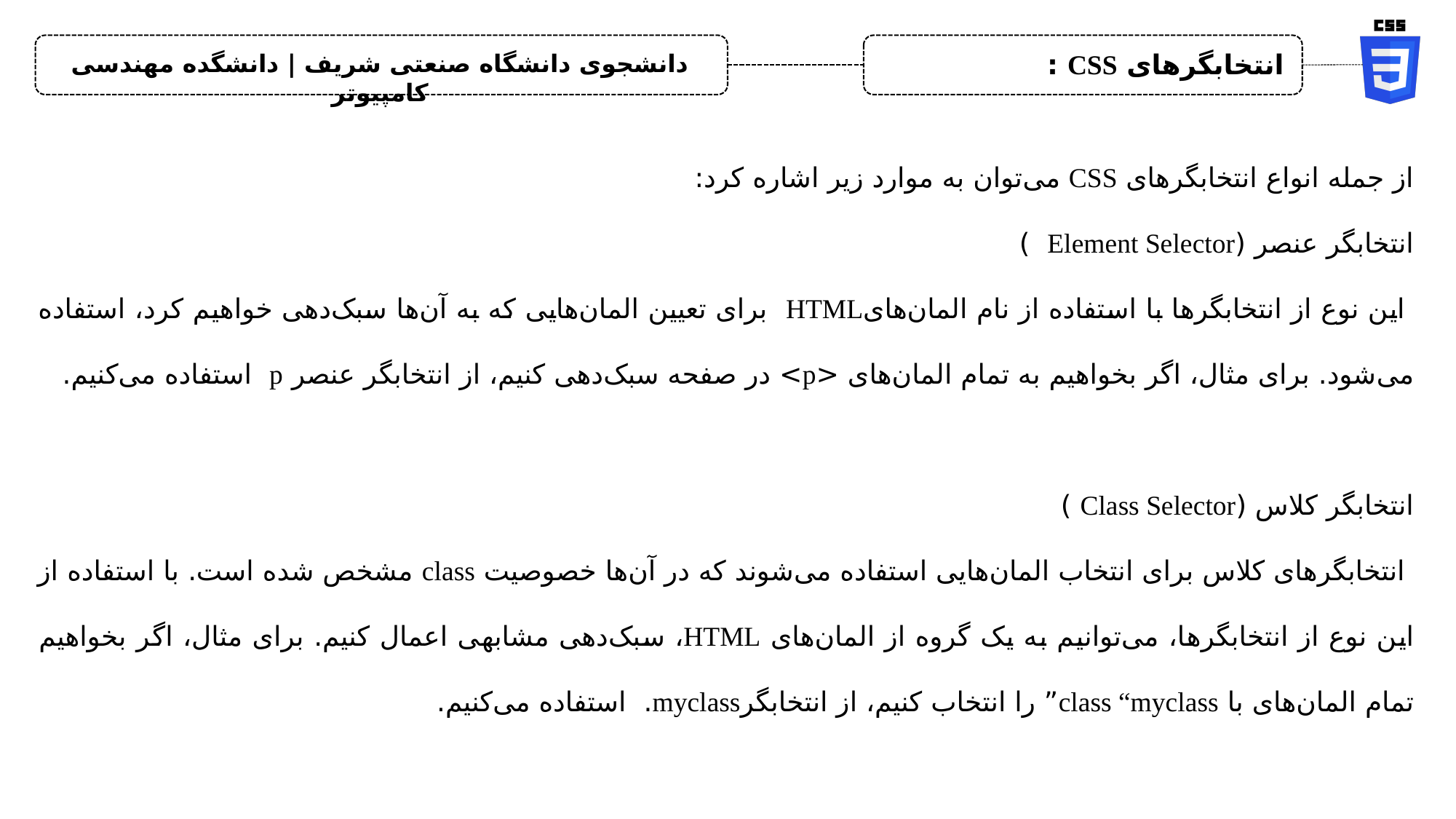

انتخابگرهای CSS :
دانشجوی دانشگاه صنعتی شریف | دانشگده مهندسی کامپیوتر
از جمله انواع انتخابگرهای CSS می‌توان به موارد زیر اشاره کرد:
انتخابگر عنصر (Element Selector  )
 این نوع از انتخابگرها با استفاده از نام المان‌هایHTML  برای تعیین المان‌هایی که به آن‌ها سبک‌دهی خواهیم کرد، استفاده می‌شود. برای مثال، اگر بخواهیم به تمام المان‌های <p> در صفحه سبک‌دهی کنیم، از انتخابگر عنصر p  استفاده می‌کنیم.

انتخابگر کلاس (Class Selector )
 انتخابگرهای کلاس برای انتخاب المان‌هایی استفاده می‌شوند که در آن‌ها خصوصیت class مشخص شده است. با استفاده از این نوع از انتخابگرها، می‌توانیم به یک گروه از المان‌های HTML، سبک‌دهی مشابهی اعمال کنیم. برای مثال، اگر بخواهیم تمام المان‌های با class “myclass” را انتخاب کنیم، از انتخابگرmyclass.  استفاده می‌کنیم.